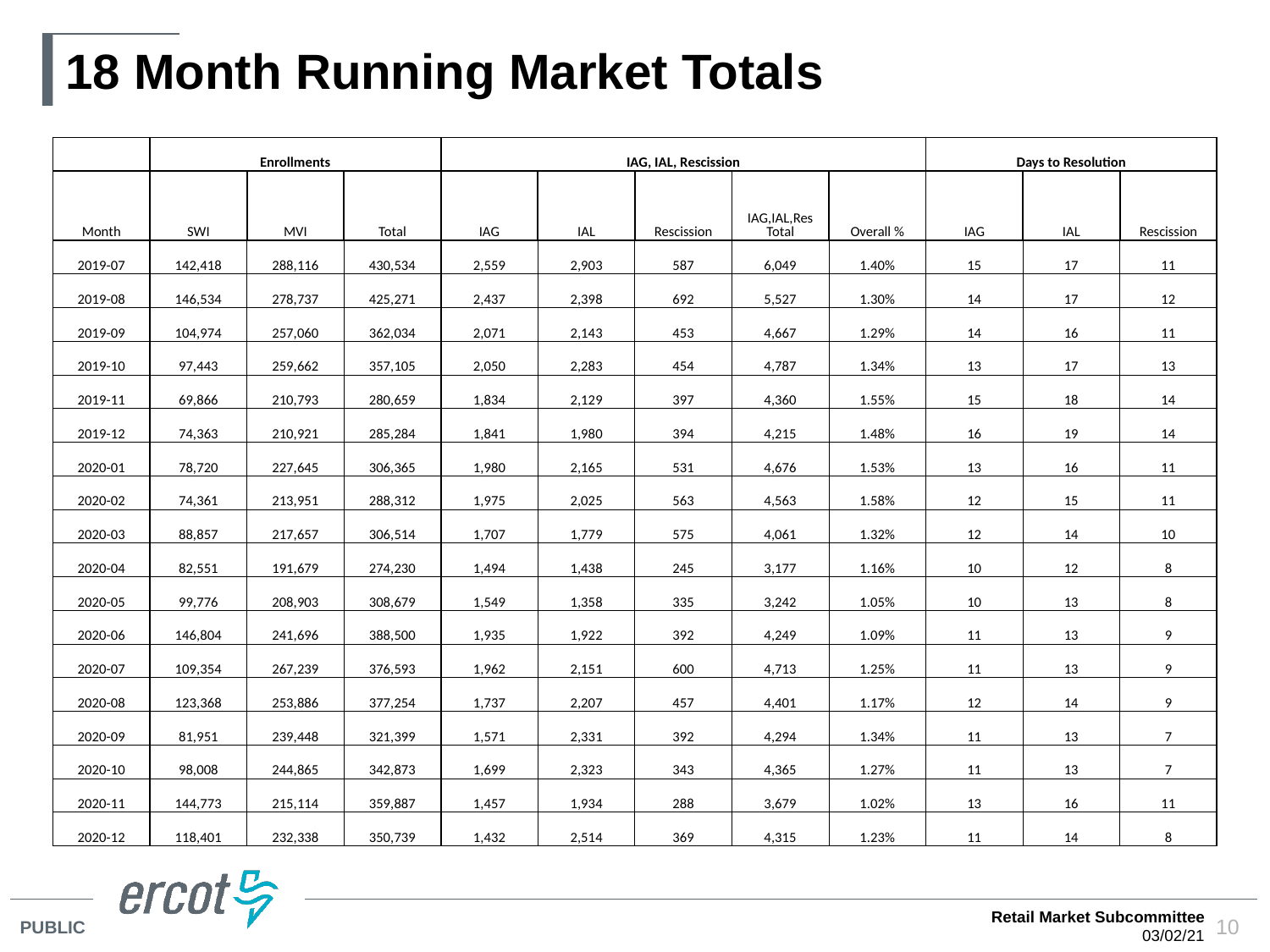

# 18 Month Running Market Totals
|  | Enrollments |  |  | IAG, IAL, Rescission |  |  |  |  | Days to Resolution |  |  |
| --- | --- | --- | --- | --- | --- | --- | --- | --- | --- | --- | --- |
| Month | SWI | MVI | Total | IAG | IAL | Rescission | IAG,IAL,Res Total | Overall % | IAG | IAL | Rescission |
| 2019-07 | 142,418 | 288,116 | 430,534 | 2,559 | 2,903 | 587 | 6,049 | 1.40% | 15 | 17 | 11 |
| 2019-08 | 146,534 | 278,737 | 425,271 | 2,437 | 2,398 | 692 | 5,527 | 1.30% | 14 | 17 | 12 |
| 2019-09 | 104,974 | 257,060 | 362,034 | 2,071 | 2,143 | 453 | 4,667 | 1.29% | 14 | 16 | 11 |
| 2019-10 | 97,443 | 259,662 | 357,105 | 2,050 | 2,283 | 454 | 4,787 | 1.34% | 13 | 17 | 13 |
| 2019-11 | 69,866 | 210,793 | 280,659 | 1,834 | 2,129 | 397 | 4,360 | 1.55% | 15 | 18 | 14 |
| 2019-12 | 74,363 | 210,921 | 285,284 | 1,841 | 1,980 | 394 | 4,215 | 1.48% | 16 | 19 | 14 |
| 2020-01 | 78,720 | 227,645 | 306,365 | 1,980 | 2,165 | 531 | 4,676 | 1.53% | 13 | 16 | 11 |
| 2020-02 | 74,361 | 213,951 | 288,312 | 1,975 | 2,025 | 563 | 4,563 | 1.58% | 12 | 15 | 11 |
| 2020-03 | 88,857 | 217,657 | 306,514 | 1,707 | 1,779 | 575 | 4,061 | 1.32% | 12 | 14 | 10 |
| 2020-04 | 82,551 | 191,679 | 274,230 | 1,494 | 1,438 | 245 | 3,177 | 1.16% | 10 | 12 | 8 |
| 2020-05 | 99,776 | 208,903 | 308,679 | 1,549 | 1,358 | 335 | 3,242 | 1.05% | 10 | 13 | 8 |
| 2020-06 | 146,804 | 241,696 | 388,500 | 1,935 | 1,922 | 392 | 4,249 | 1.09% | 11 | 13 | 9 |
| 2020-07 | 109,354 | 267,239 | 376,593 | 1,962 | 2,151 | 600 | 4,713 | 1.25% | 11 | 13 | 9 |
| 2020-08 | 123,368 | 253,886 | 377,254 | 1,737 | 2,207 | 457 | 4,401 | 1.17% | 12 | 14 | 9 |
| 2020-09 | 81,951 | 239,448 | 321,399 | 1,571 | 2,331 | 392 | 4,294 | 1.34% | 11 | 13 | 7 |
| 2020-10 | 98,008 | 244,865 | 342,873 | 1,699 | 2,323 | 343 | 4,365 | 1.27% | 11 | 13 | 7 |
| 2020-11 | 144,773 | 215,114 | 359,887 | 1,457 | 1,934 | 288 | 3,679 | 1.02% | 13 | 16 | 11 |
| 2020-12 | 118,401 | 232,338 | 350,739 | 1,432 | 2,514 | 369 | 4,315 | 1.23% | 11 | 14 | 8 |
Retail Market Subcommittee
03/02/21
10